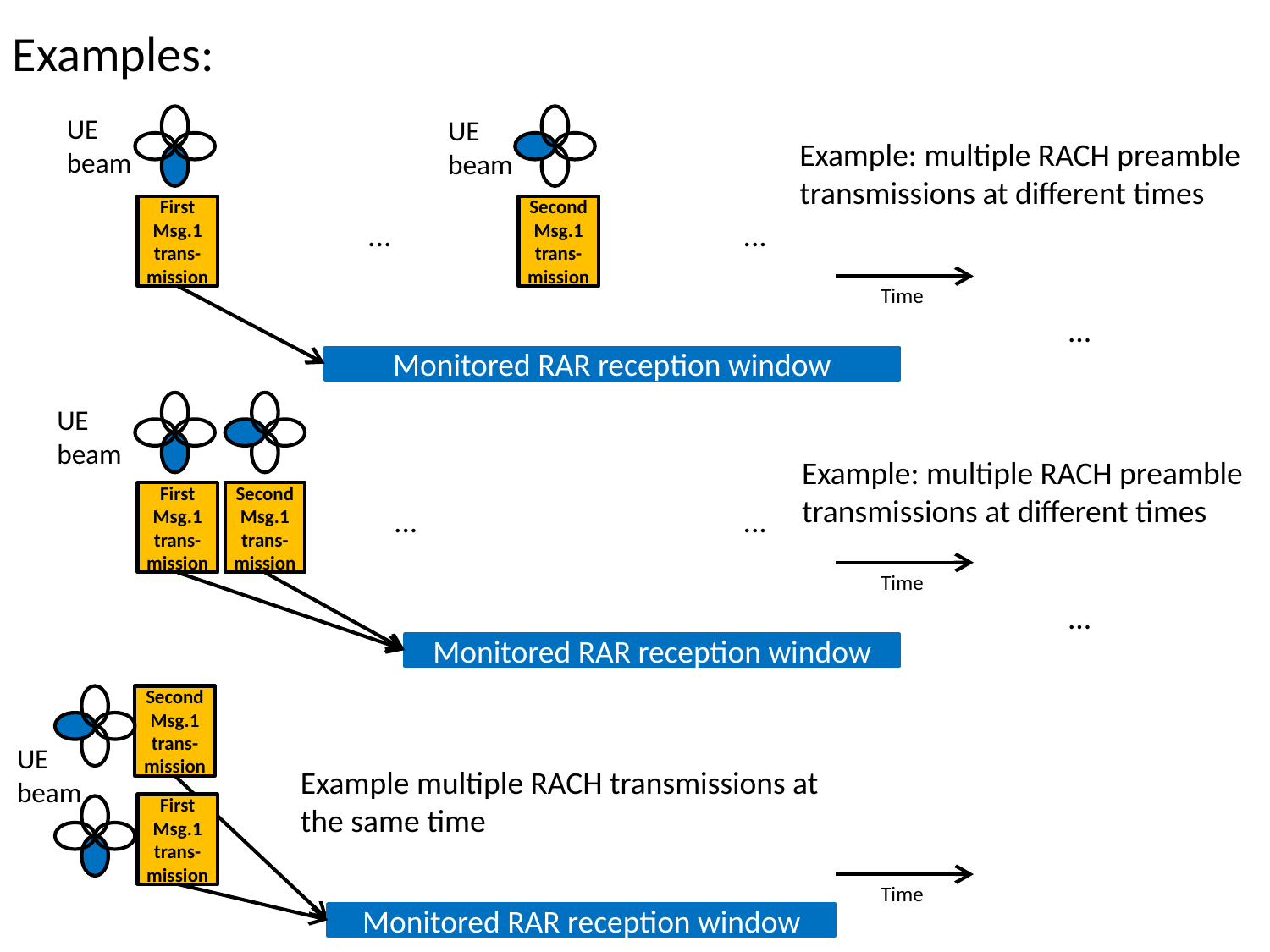

Examples:

UE
beam

UE
beam

Example: multiple RACH preamble
transmissions at different times
First
Msg.1 trans-mission
Second
Msg.1 trans-mission
...
...
Time
...
Monitored RAR reception window

UE
beam
Example: multiple RACH preamble
transmissions at different times
First
Msg.1 trans-mission
Second
Msg.1 trans-mission
...
...
Time
...
Monitored RAR reception window

Second
Msg.1 trans-mission
UE
beam
Example multiple RACH transmissions at
the same time
First
Msg.1 trans-mission

Time
Monitored RAR reception window